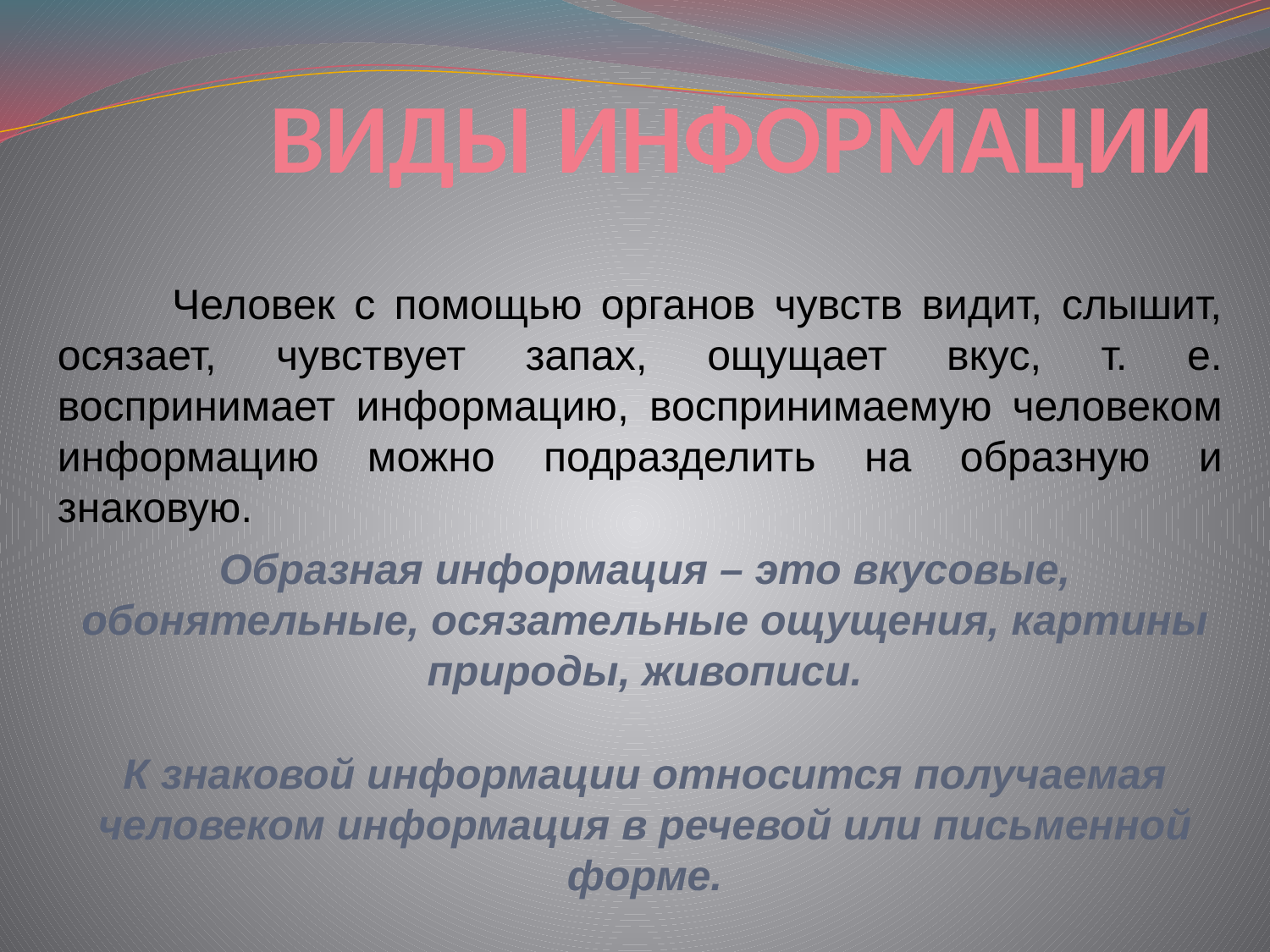

ВИДЫ ИНФОРМАЦИИ
      Человек с помощью органов чувств видит, слышит, осязает, чувствует запах, ощущает вкус, т. е. воспринимает информацию, воспринимаемую человеком информацию можно подразделить на образную и знаковую.
Образная информация – это вкусовые, обонятельные, осязательные ощущения, картины природы, живописи.
К знаковой информации относится получаемая человеком информация в речевой или письменной форме.